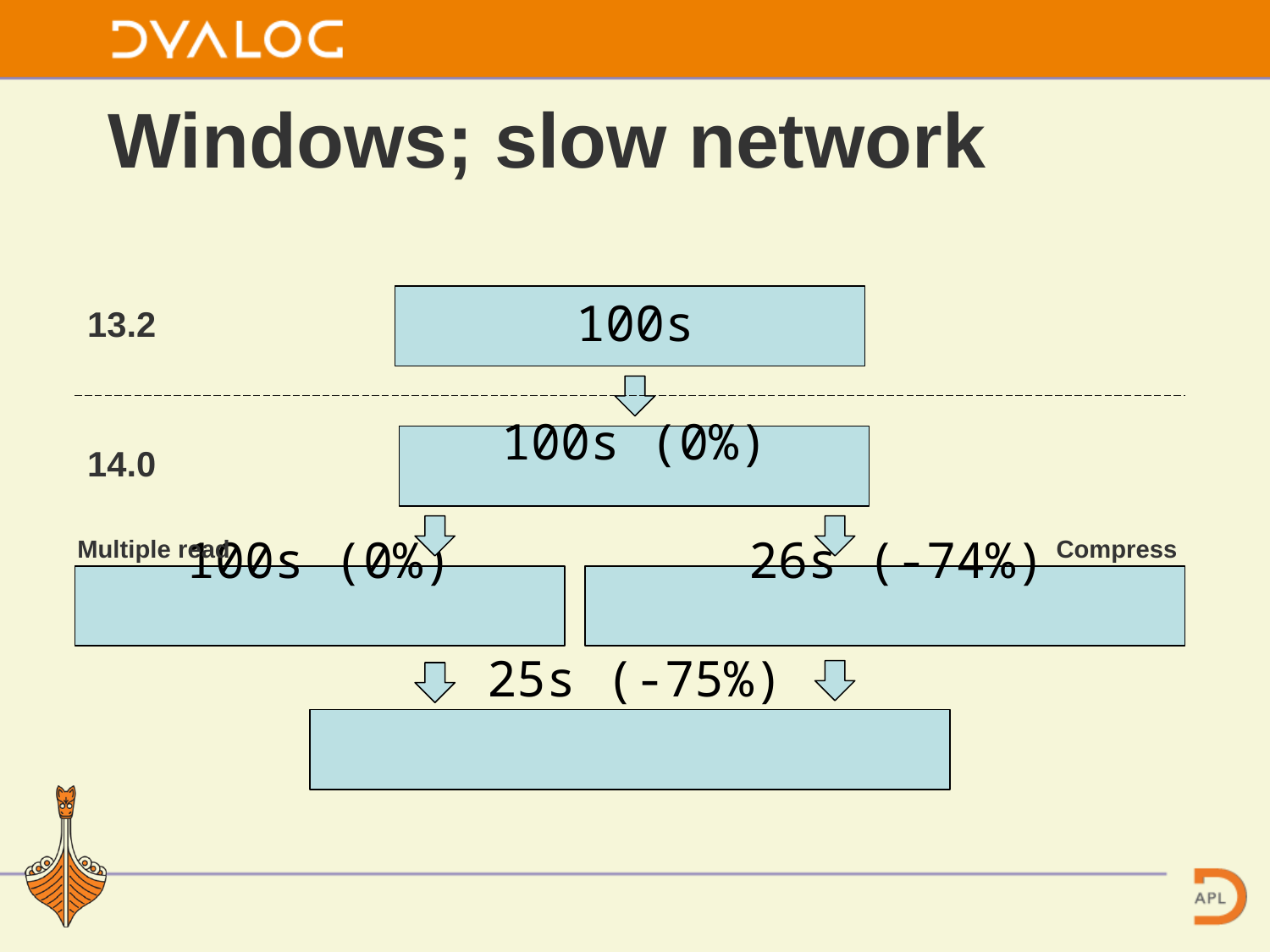

# Windows; slow network
100s

100s (0%)

    100s (0%)          26s (-74%)

25s (-75%)

13.2

14.0

Multiple read
Compress